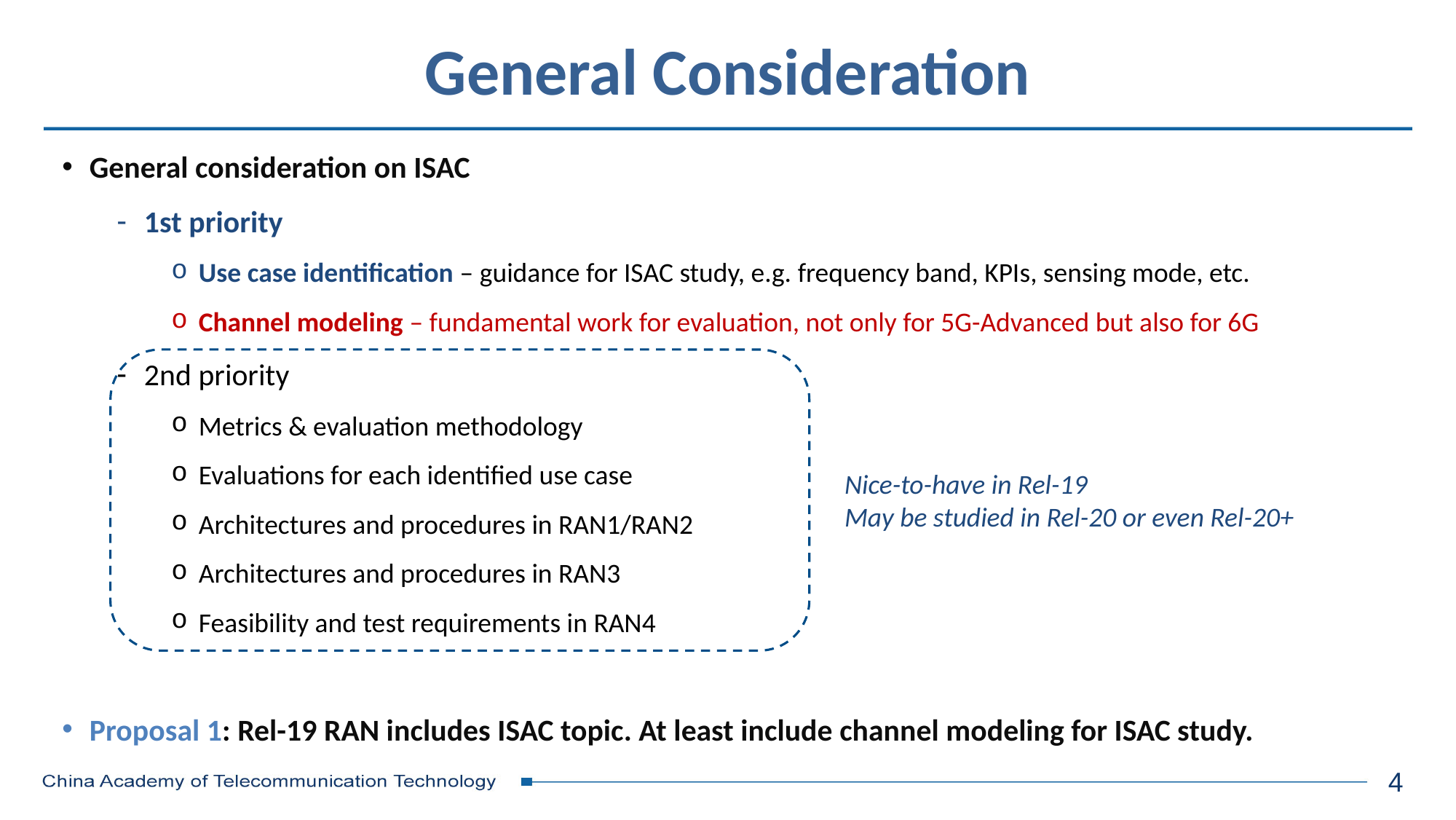

# General Consideration
General consideration on ISAC
1st priority
Use case identification – guidance for ISAC study, e.g. frequency band, KPIs, sensing mode, etc.
Channel modeling – fundamental work for evaluation, not only for 5G-Advanced but also for 6G
2nd priority
Metrics & evaluation methodology
Evaluations for each identified use case
Architectures and procedures in RAN1/RAN2
Architectures and procedures in RAN3
Feasibility and test requirements in RAN4

Proposal 1: Rel-19 RAN includes ISAC topic. At least include channel modeling for ISAC study.

Nice-to-have in Rel-19
May be studied in Rel-20 or even Rel-20+
4